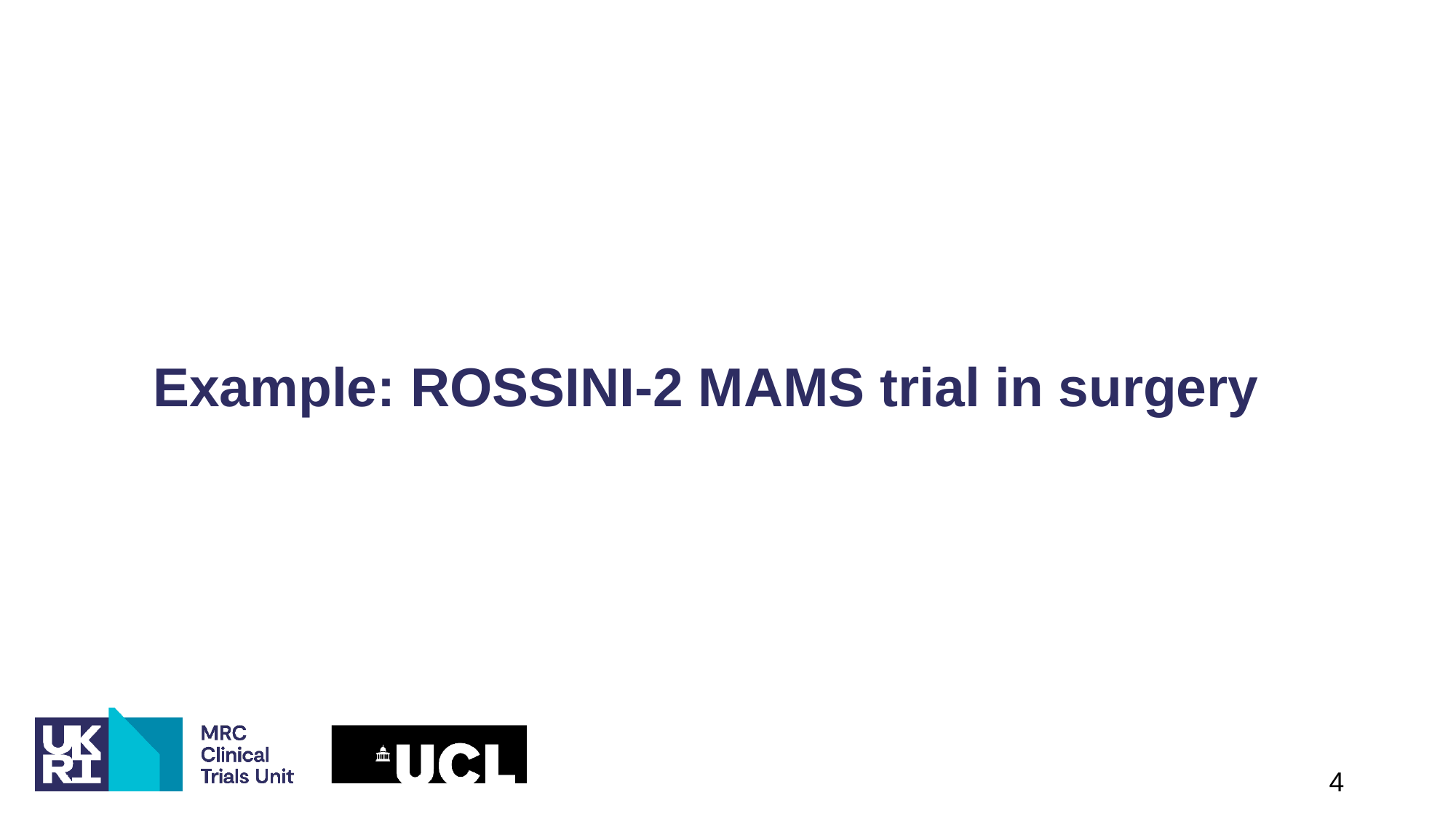

Example: ROSSINI-2 MAMS trial in surgery
4